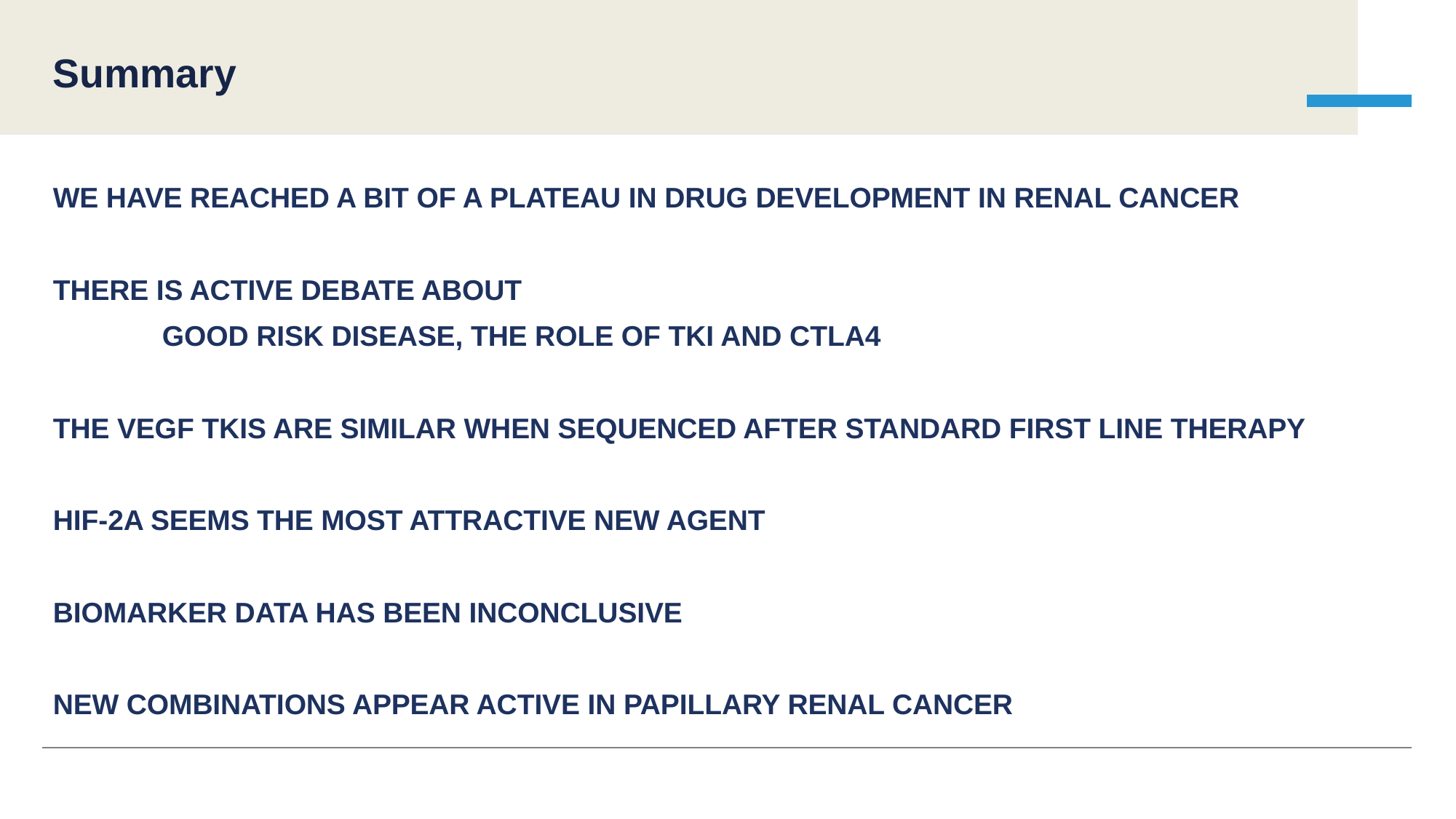

Summary
We have reached a bit of a plateau in drug development in renal cancer

There is active debate about
	GOOD risk disease, The role of TKI and CTLA4

The VEGF TKIs are similar when sequenced after standard first line therapy

HIF-2A seems the most attractive new agent

Biomarker data has been inconclusive

New combinations appear active in papillary renal cancer